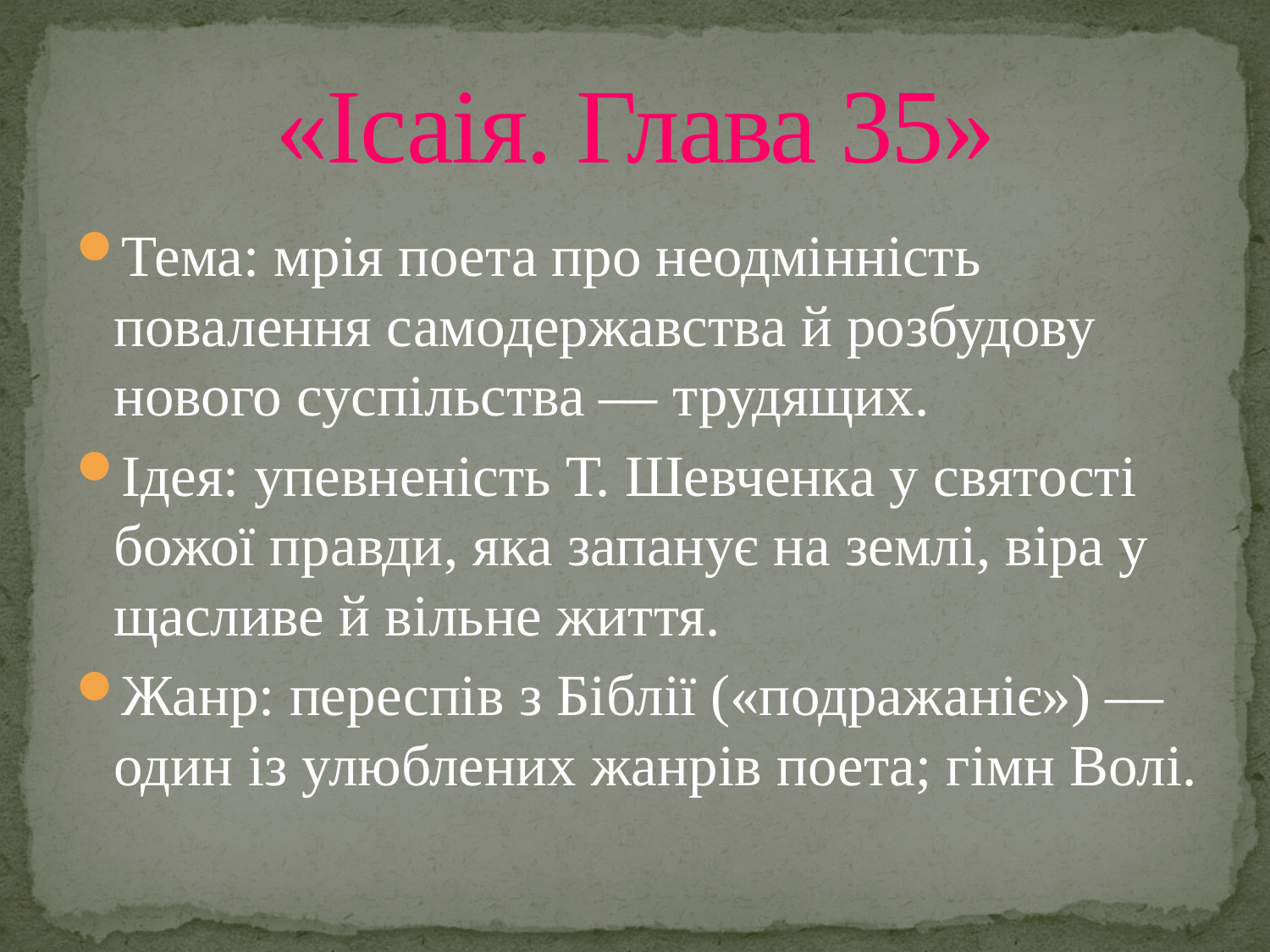

# «Ісаія. Глава 35»
Тема: мрія поета про неодмінність повалення самодержавства й розбудову нового суспільства — трудящих.
Ідея: упевненість Т. Шевченка у святості божої правди, яка запанує на землі, віра у щасливе й вільне життя.
Жанр: переспів з Біблії («подражаніє») — один із улюблених жанрів поета; гімн Волі.